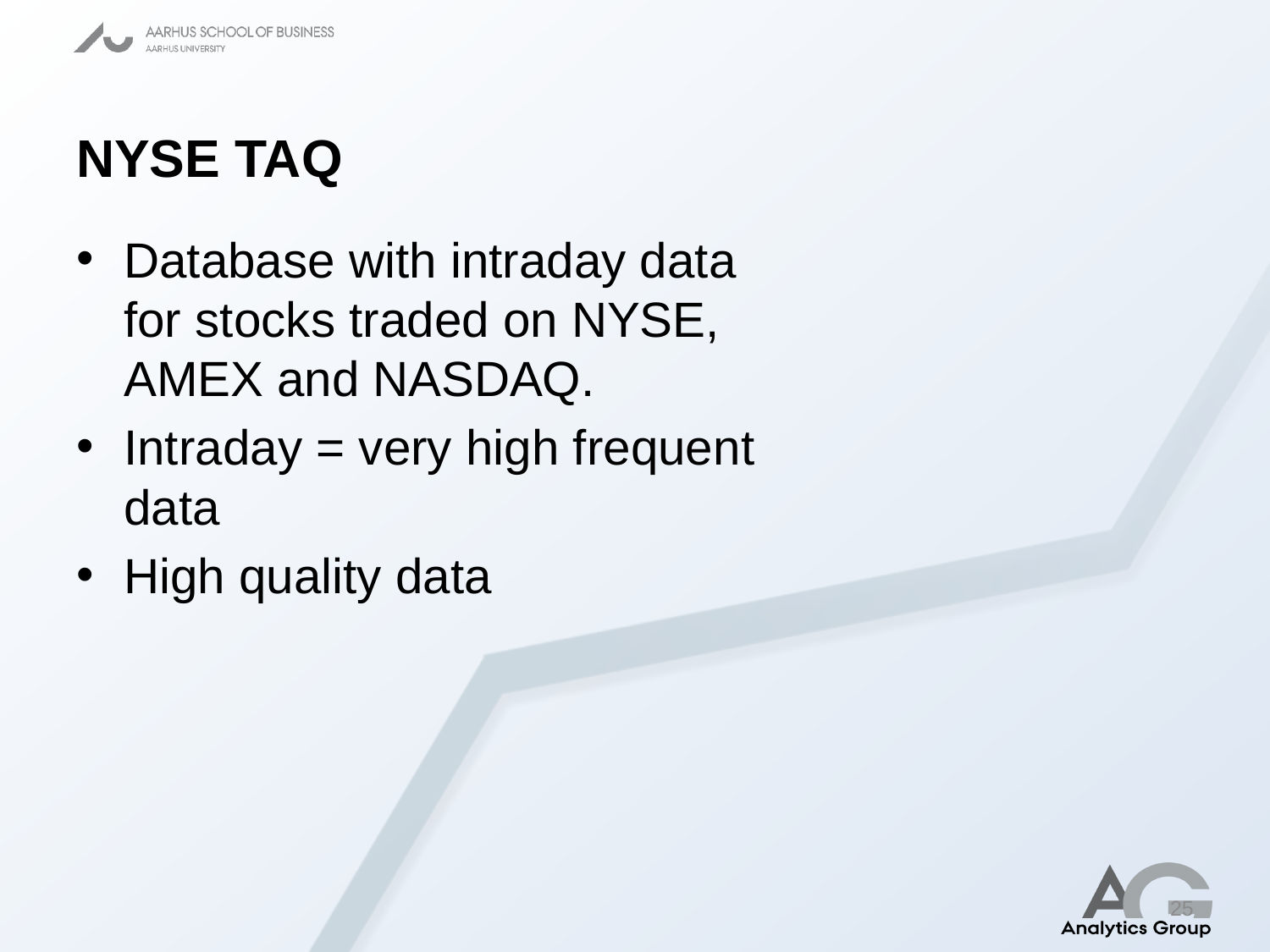

# NYSE TAQ
Database with intraday data for stocks traded on NYSE, AMEX and NASDAQ.
Intraday = very high frequent data
High quality data
25